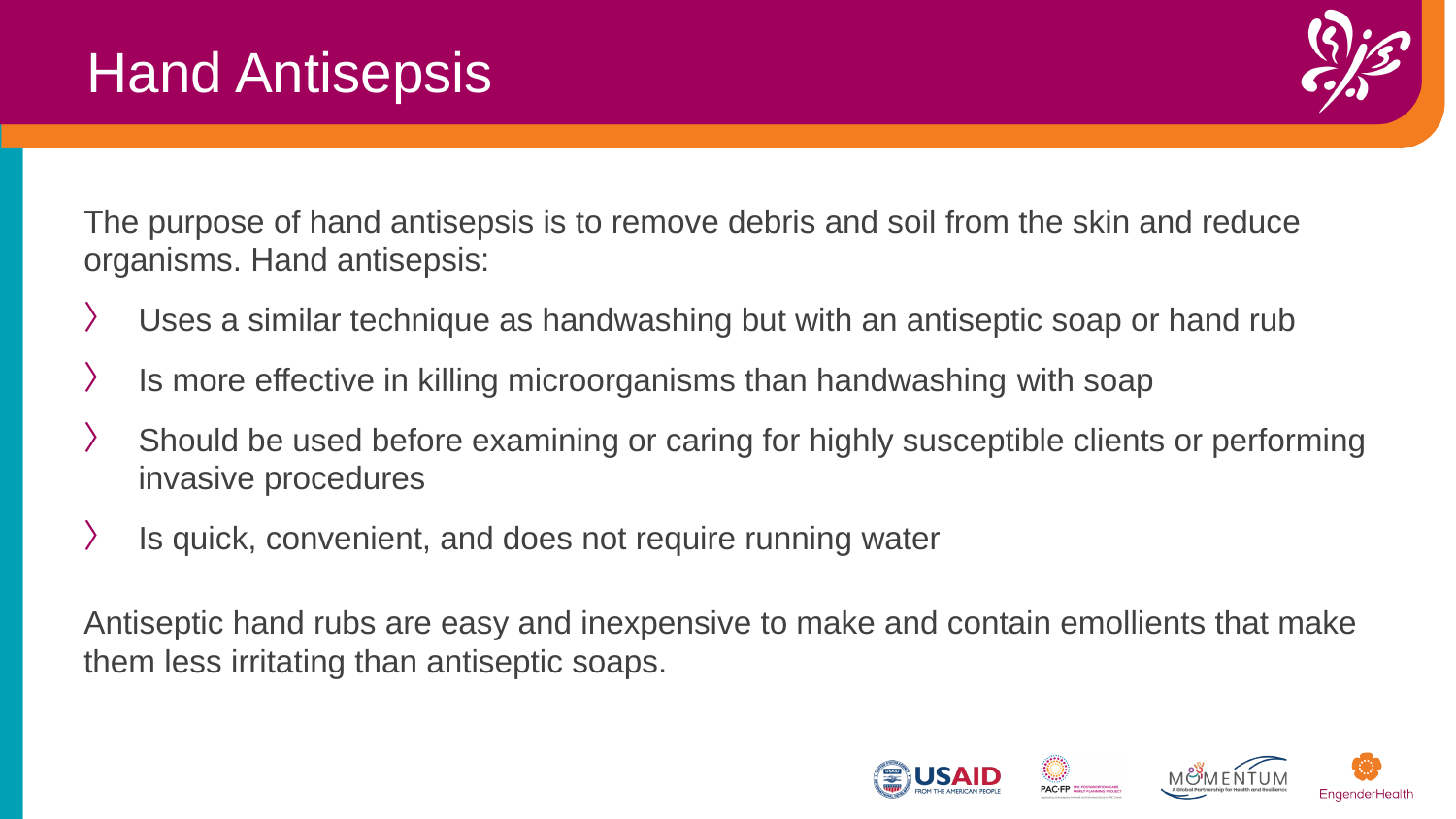

Hand Antisepsis
The purpose of hand antisepsis is to remove debris and soil from the skin and reduce organisms.​ Hand antisepsis:
Uses a similar technique as handwashing but with an antiseptic soap or hand rub
Is more effective in killing microorganisms than handwashing ​with soap
Should be used before examining or caring for highly susceptible clients or performing invasive procedures
Is quick, convenient, and does not require running water
Antiseptic hand rubs are easy and inexpensive to make and contain emollients that make them less irritating than antiseptic soaps.

  ​